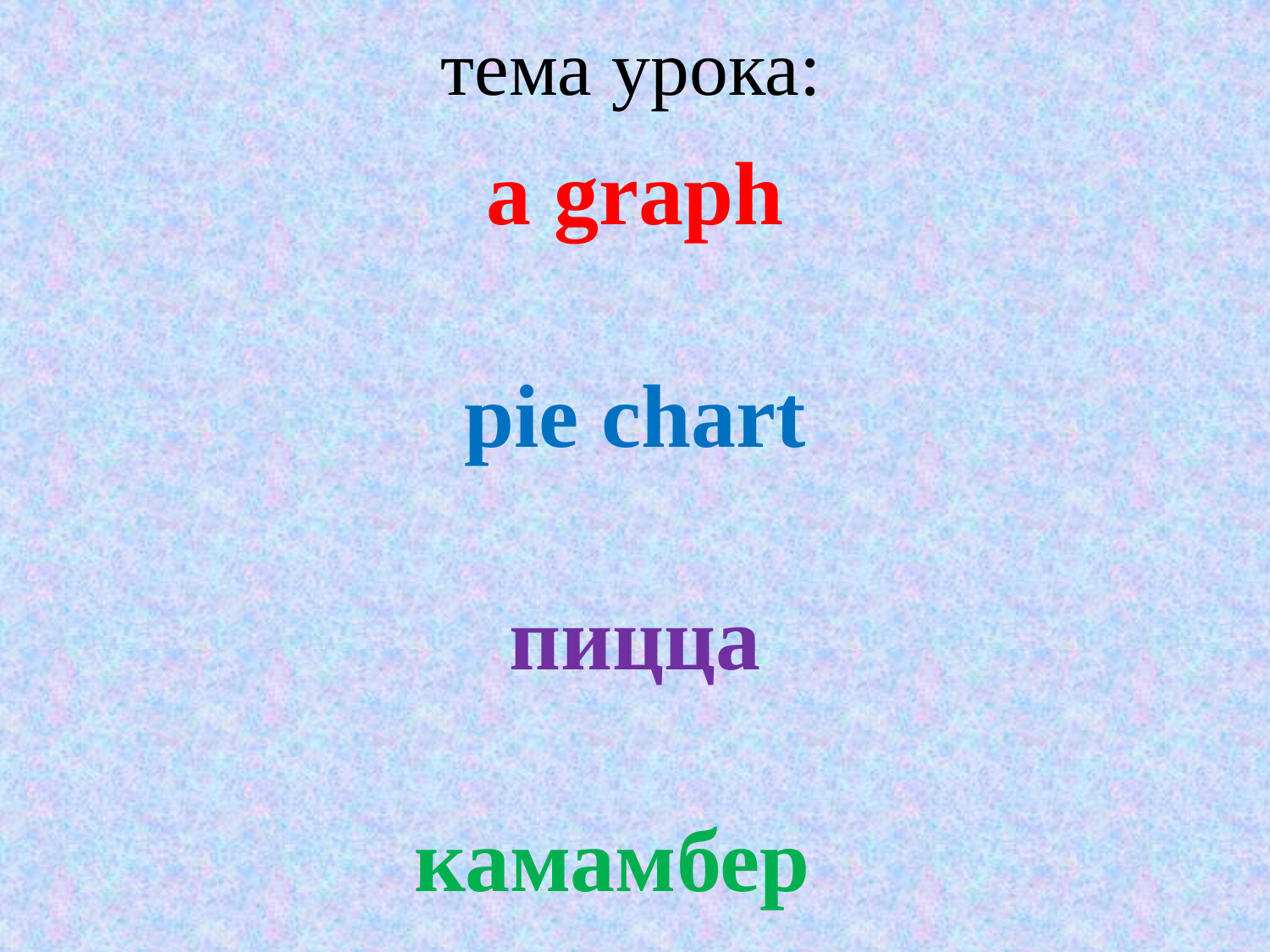

# тема урока:
a graph

pie chart

пицца

камамбер